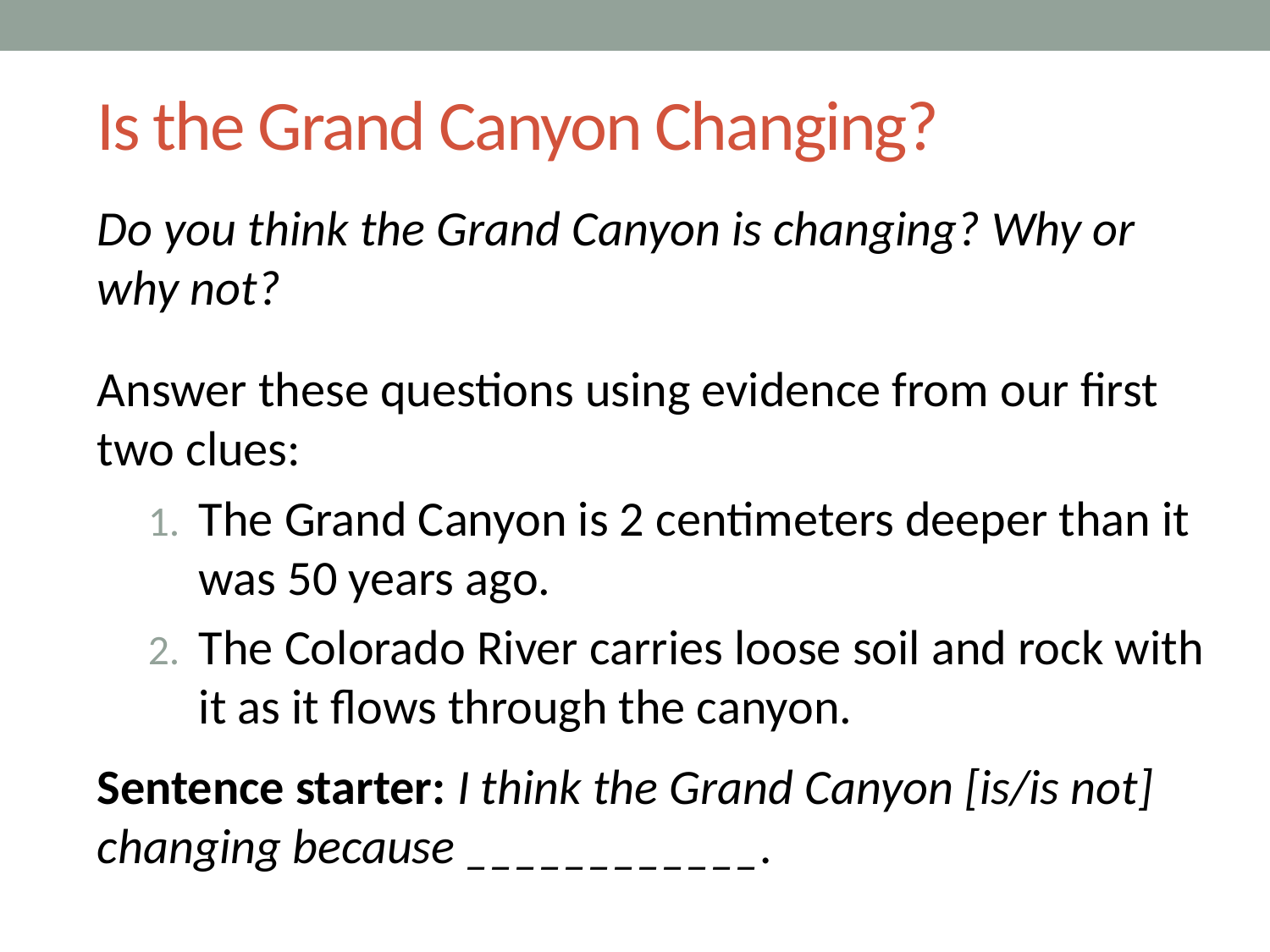

# Is the Grand Canyon Changing?
Do you think the Grand Canyon is changing? Why or why not?
Answer these questions using evidence from our first two clues:
The Grand Canyon is 2 centimeters deeper than it was 50 years ago.
The Colorado River carries loose soil and rock with it as it flows through the canyon.
Sentence starter: I think the Grand Canyon [is/is not] changing because ____________.